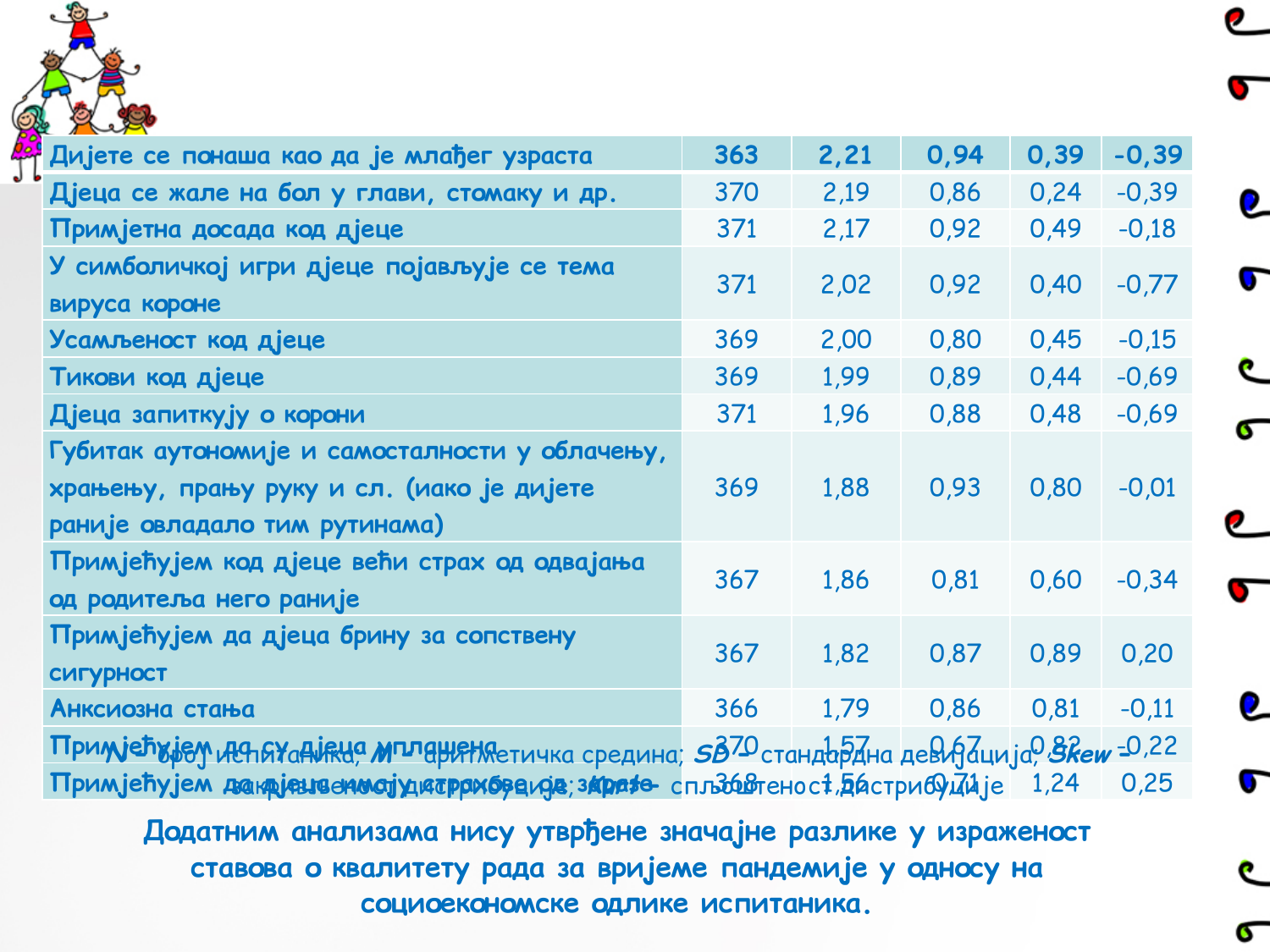

| Дијете се понаша као да је млађег узраста | 363 | 2,21 | 0,94 | 0,39 | -0,39 |
| --- | --- | --- | --- | --- | --- |
| Дјеца се жале на бол у глави, стомаку и др. | 370 | 2,19 | 0,86 | 0,24 | -0,39 |
| Примјетна досада код дјеце | 371 | 2,17 | 0,92 | 0,49 | -0,18 |
| У симболичкој игри дјеце појављује се тема вируса короне | 371 | 2,02 | 0,92 | 0,40 | -0,77 |
| Усамљеност код дјеце | 369 | 2,00 | 0,80 | 0,45 | -0,15 |
| Тикови код дјеце | 369 | 1,99 | 0,89 | 0,44 | -0,69 |
| Дјеца запиткују о корони | 371 | 1,96 | 0,88 | 0,48 | -0,69 |
| Губитак аутономије и самосталности у облачењу, храњењу, прању руку и сл. (иако је дијете раније овладало тим рутинама) | 369 | 1,88 | 0,93 | 0,80 | -0,01 |
| Примјећујем код дјеце већи страх од одвајања од родитеља него раније | 367 | 1,86 | 0,81 | 0,60 | -0,34 |
| Примјећујем да дјеца брину за сопствену сигурност | 367 | 1,82 | 0,87 | 0,89 | 0,20 |
| Анксиозна стања | 366 | 1,79 | 0,86 | 0,81 | -0,11 |
| Примјећујем да су дјеца уплашена | 370 | 1,57 | 0,67 | 0,82 | -0,22 |
| Примјећујем да дјеца имају страхове од заразе | 368 | 1,56 | 0,71 | 1,24 | 0,25 |
N – број испитаника; M – аритметичка средина; SD – стандардна девијација; Skew – закривљеност дистрибуције; Kurt – спљоштеност дистрибуције
Додатним анализама нису утврђене значајне разлике у израженост ставова о квалитету рада за вријеме пандемије у односу на социоекономске одлике испитаника.